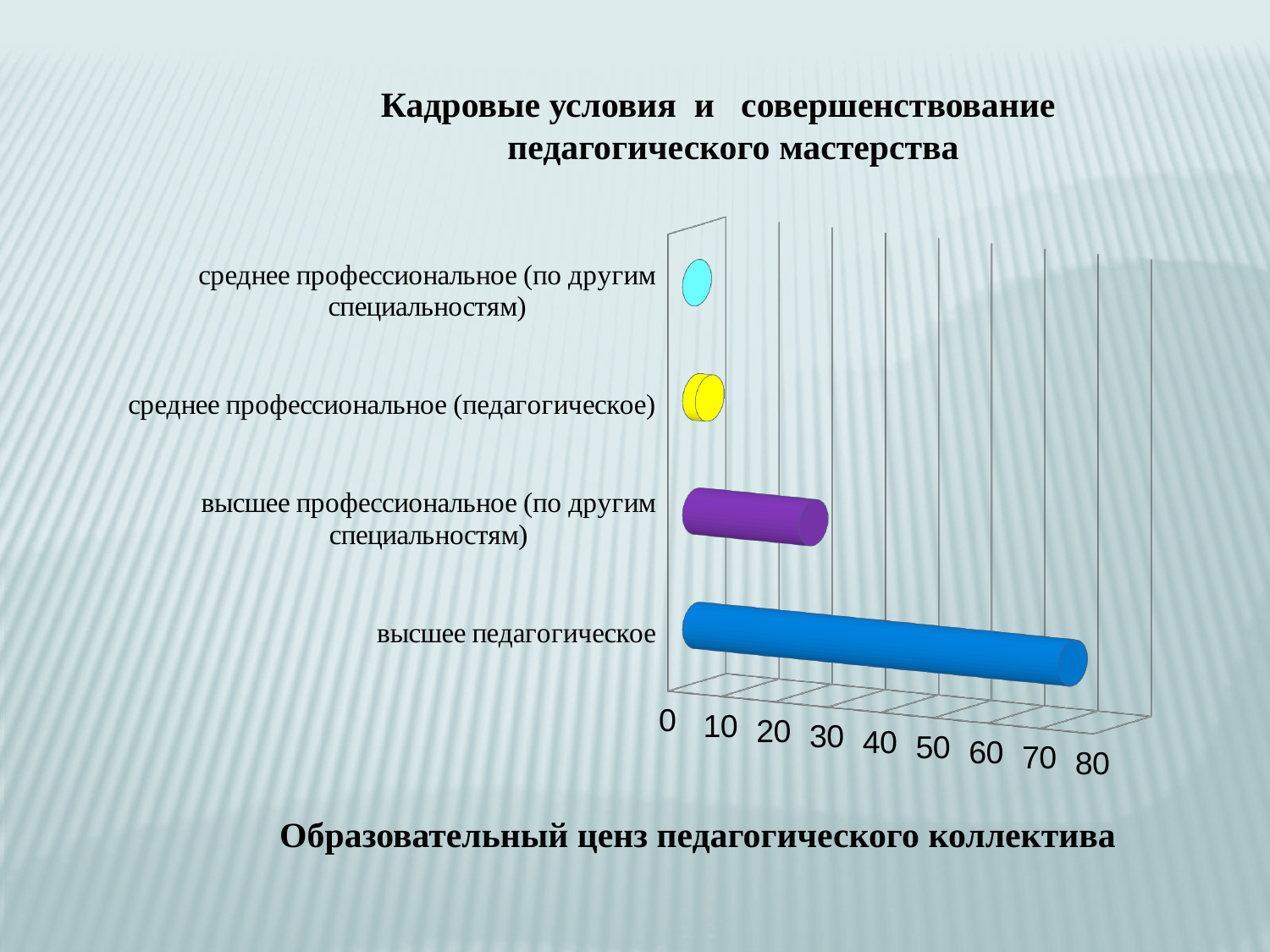

Кадровые условия  и   совершенствование
                                             педагогического мастерства

[unsupported chart]

                Образовательный ценз педагогического коллектива